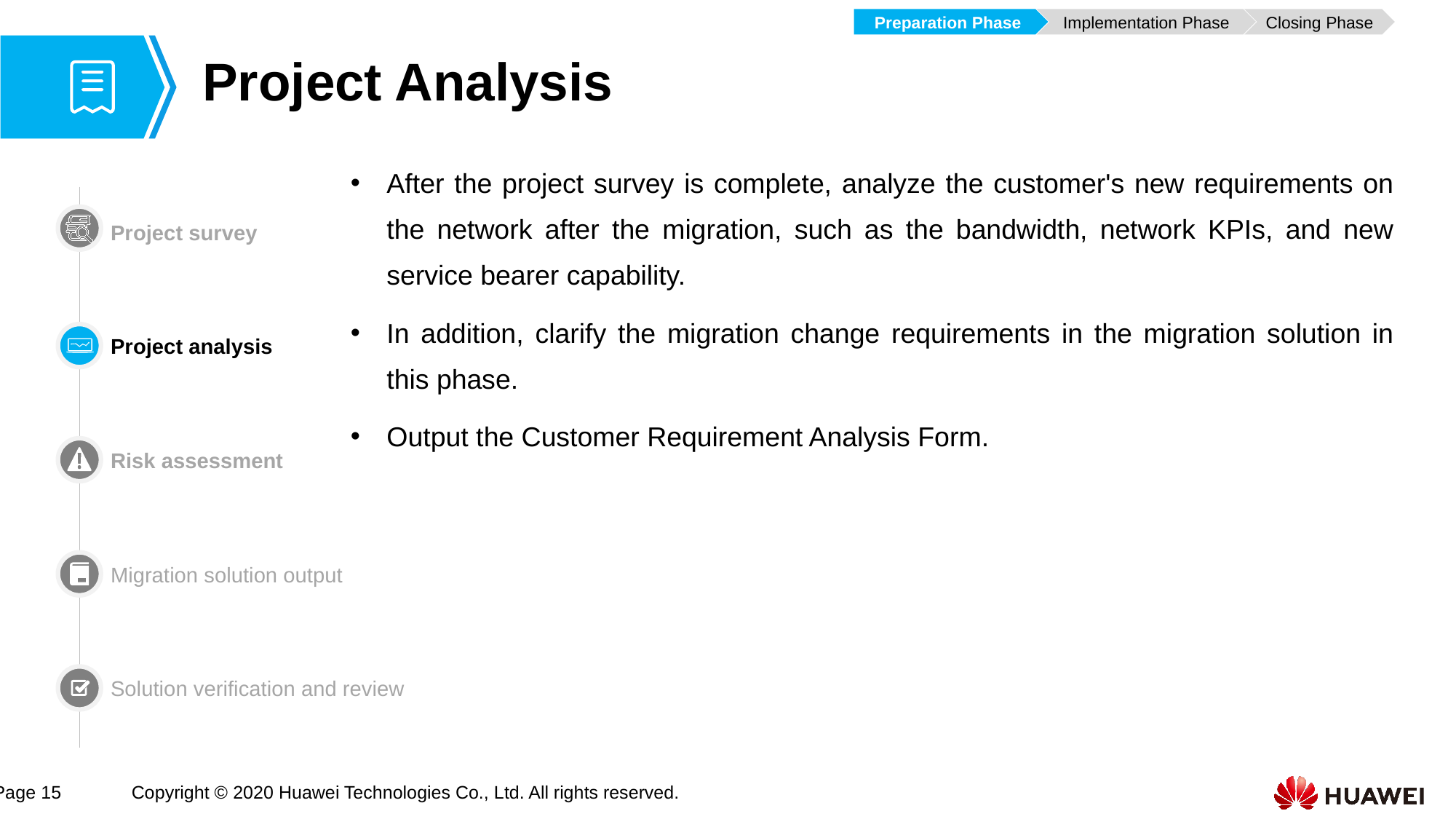

Preparation Phase
Implementation Phase
Closing Phase
# Project Analysis
After the project survey is complete, analyze the customer's new requirements on the network after the migration, such as the bandwidth, network KPIs, and new service bearer capability.
In addition, clarify the migration change requirements in the migration solution in this phase.
Output the Customer Requirement Analysis Form.
Project survey

Project analysis

Risk assessment

Migration solution output

Solution verification and review